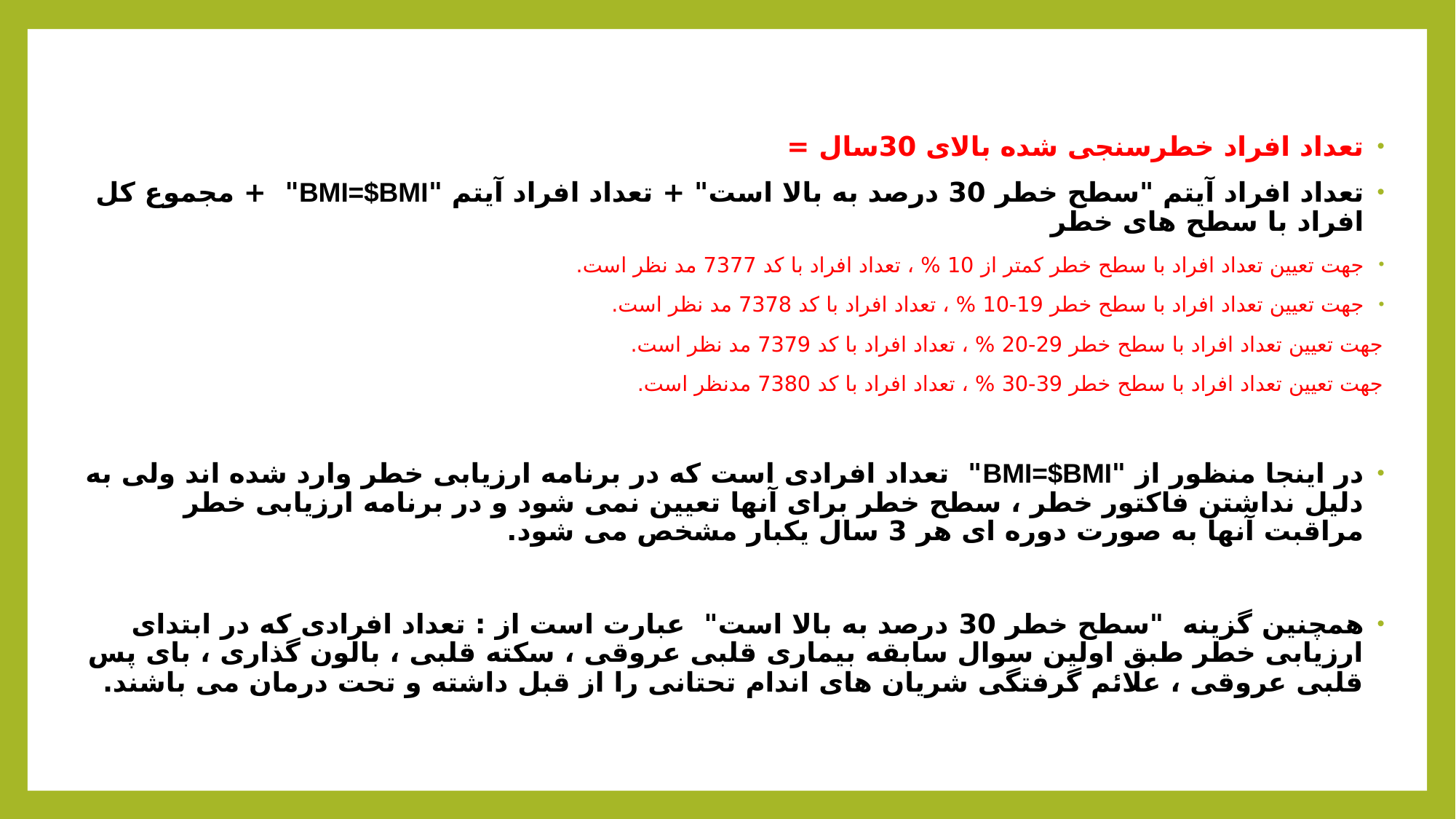

تعداد افراد خطرسنجی شده بالای 30سال =
تعداد افراد آیتم "سطح خطر 30 درصد به بالا است" + تعداد افراد آیتم "BMI=$BMI"  + مجموع کل افراد با سطح های خطر
جهت تعیین تعداد افراد با سطح خطر کمتر از 10 % ، تعداد افراد با کد 7377 مد نظر است.
جهت تعیین تعداد افراد با سطح خطر 19-10 % ، تعداد افراد با کد 7378 مد نظر است.
جهت تعیین تعداد افراد با سطح خطر 29-20 % ، تعداد افراد با کد 7379 مد نظر است.
جهت تعیین تعداد افراد با سطح خطر 39-30 % ، تعداد افراد با کد 7380 مدنظر است.

در اینجا منظور از "BMI=$BMI"  تعداد افرادی است که در برنامه ارزیابی خطر وارد شده اند ولی به دلیل نداشتن فاکتور خطر ، سطح خطر برای آنها تعیین نمی شود و در برنامه ارزیابی خطر مراقبت آنها به صورت دوره ای هر 3 سال یکبار مشخص می شود.

همچنین گزینه  "سطح خطر 30 درصد به بالا است"  عبارت است از : تعداد افرادی که در ابتدای ارزیابی خطر طبق اولین سوال سابقه بیماری قلبی عروقی ، سکته قلبی ، بالون گذاری ، بای پس قلبی عروقی ، علائم گرفتگی شریان های اندام تحتانی را از قبل داشته و تحت درمان می باشند.